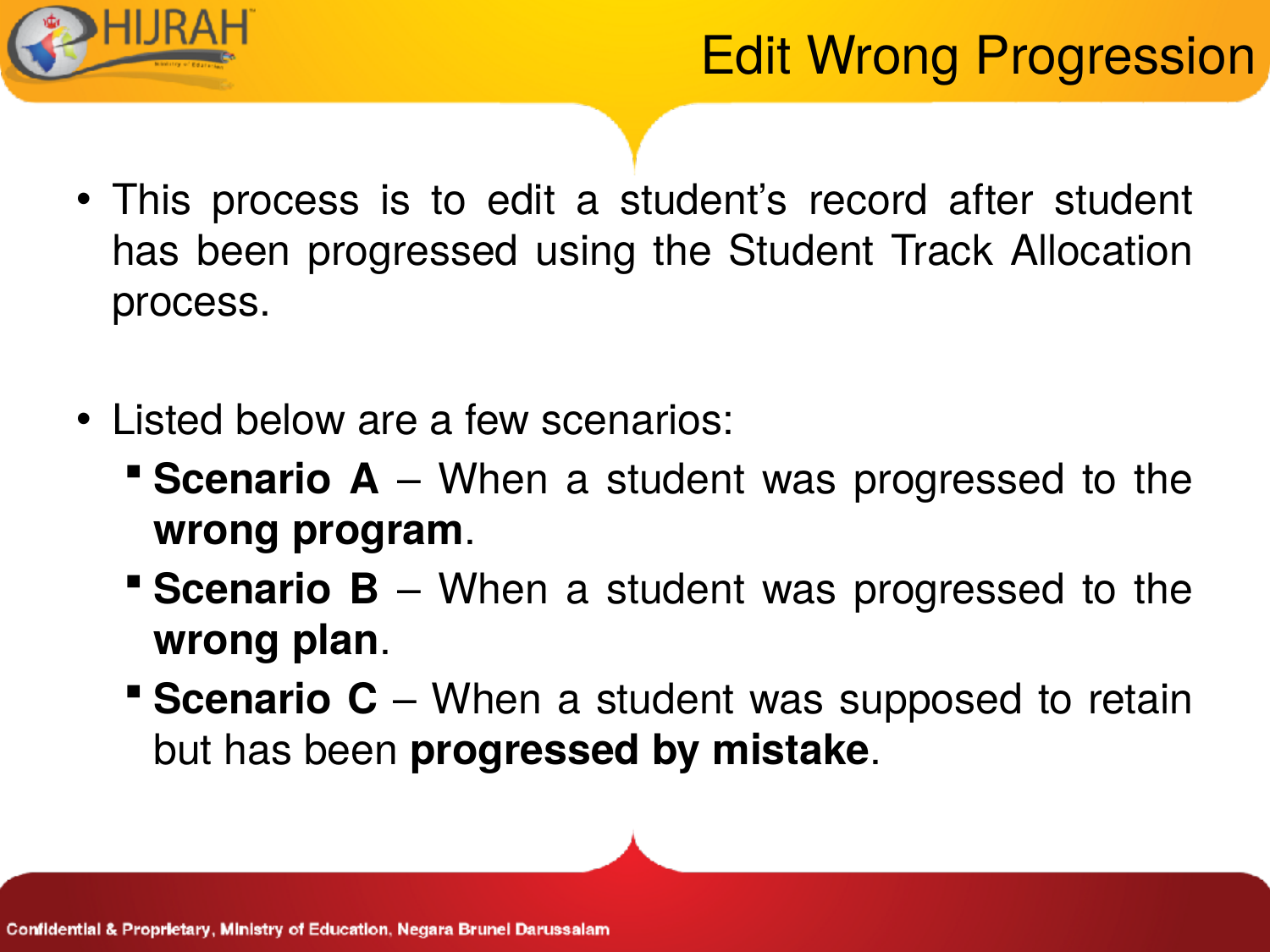

# Edit Wrong Progression
This process is to edit a student’s record after student has been progressed using the Student Track Allocation process.

Listed below are a few scenarios:
Scenario A – When a student was progressed to the wrong program.
Scenario B – When a student was progressed to the wrong plan.
Scenario C – When a student was supposed to retain but has been progressed by mistake.